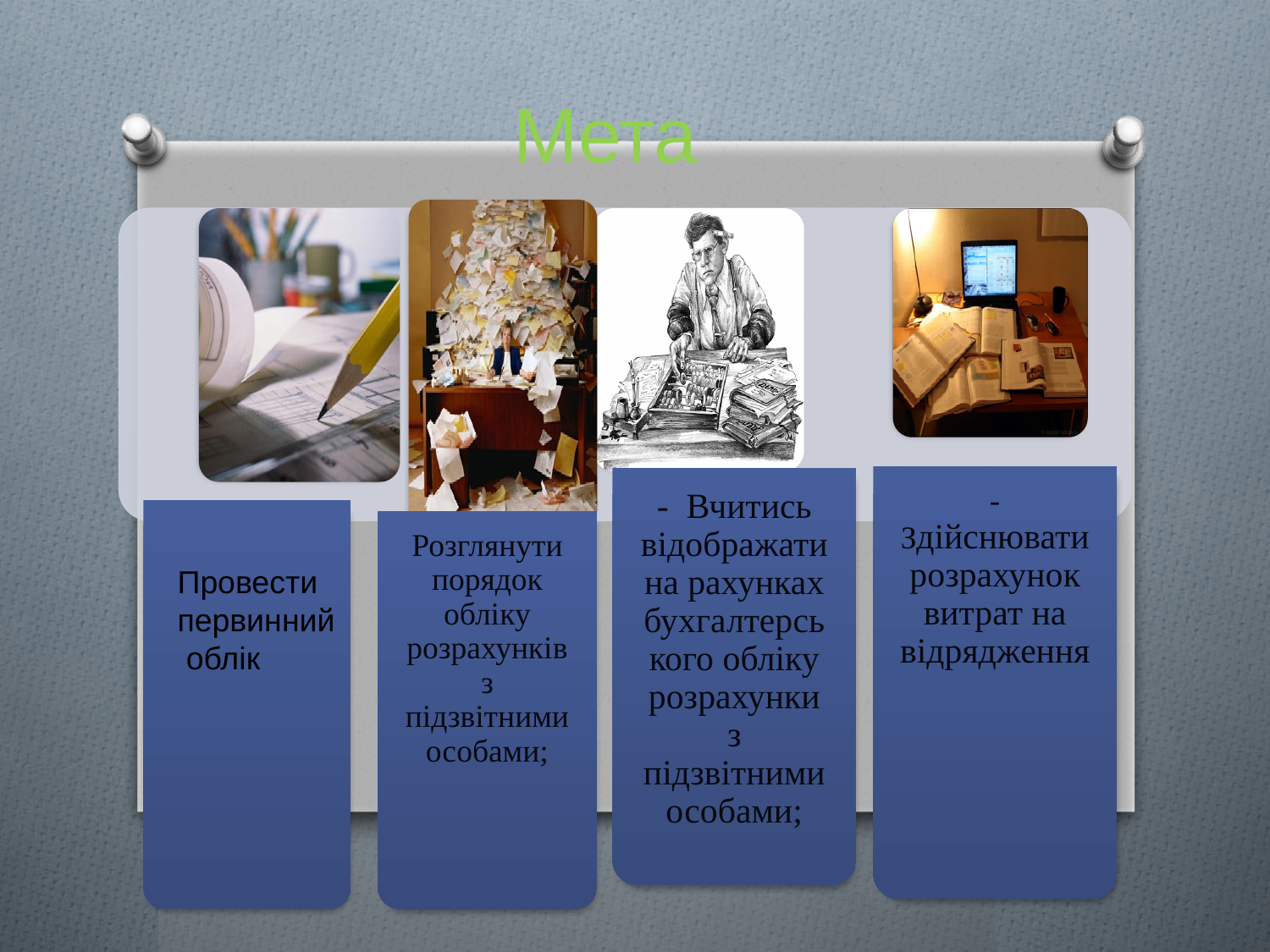

Мета

Розглянути порядок обліку розрахунків з підзвітними особами;
-  Вчитись відображати на рахунках бухгалтерського обліку розрахунки з підзвітними особами;
- Здійснювати розрахунок витрат на відрядження
Провести
первинний
 облік